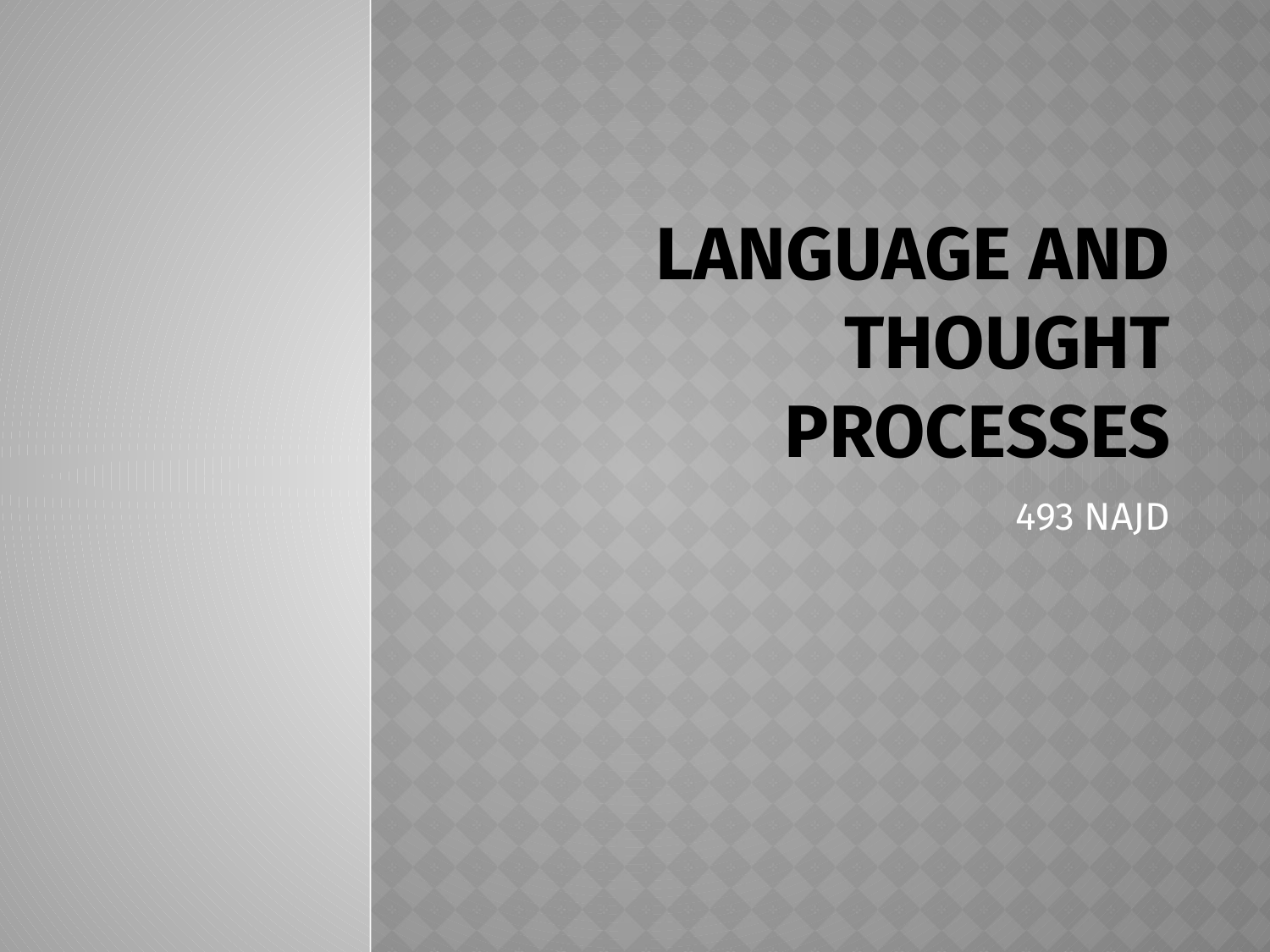

# LANGUAGE AND THOUGHT PROCESSES
493 NAJD